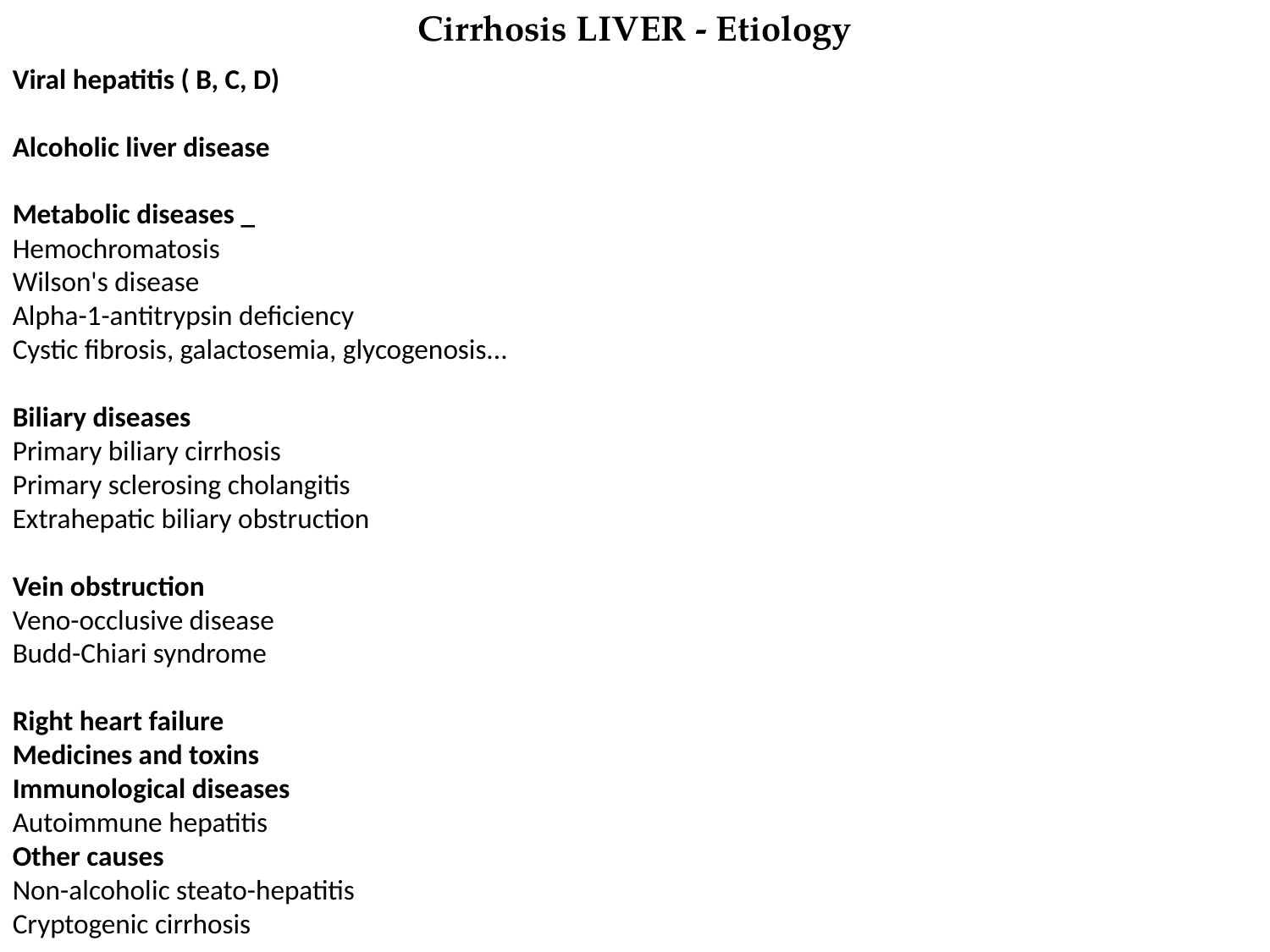

Cirrhosis LIVER - Etiology
Viral hepatitis ( B, C, D)

Alcoholic liver disease

Metabolic diseases _
Hemochromatosis
Wilson's disease
Alpha-1-antitrypsin deficiency
Cystic fibrosis, galactosemia, glycogenosis...

Biliary diseases
Primary biliary cirrhosis
Primary sclerosing cholangitis
Extrahepatic biliary obstruction

Vein obstruction
Veno-occlusive disease
Budd-Chiari syndrome

Right heart failure
Medicines and toxins
Immunological diseases
Autoimmune hepatitis
Other causes
Non-alcoholic steato-hepatitis
Cryptogenic cirrhosis